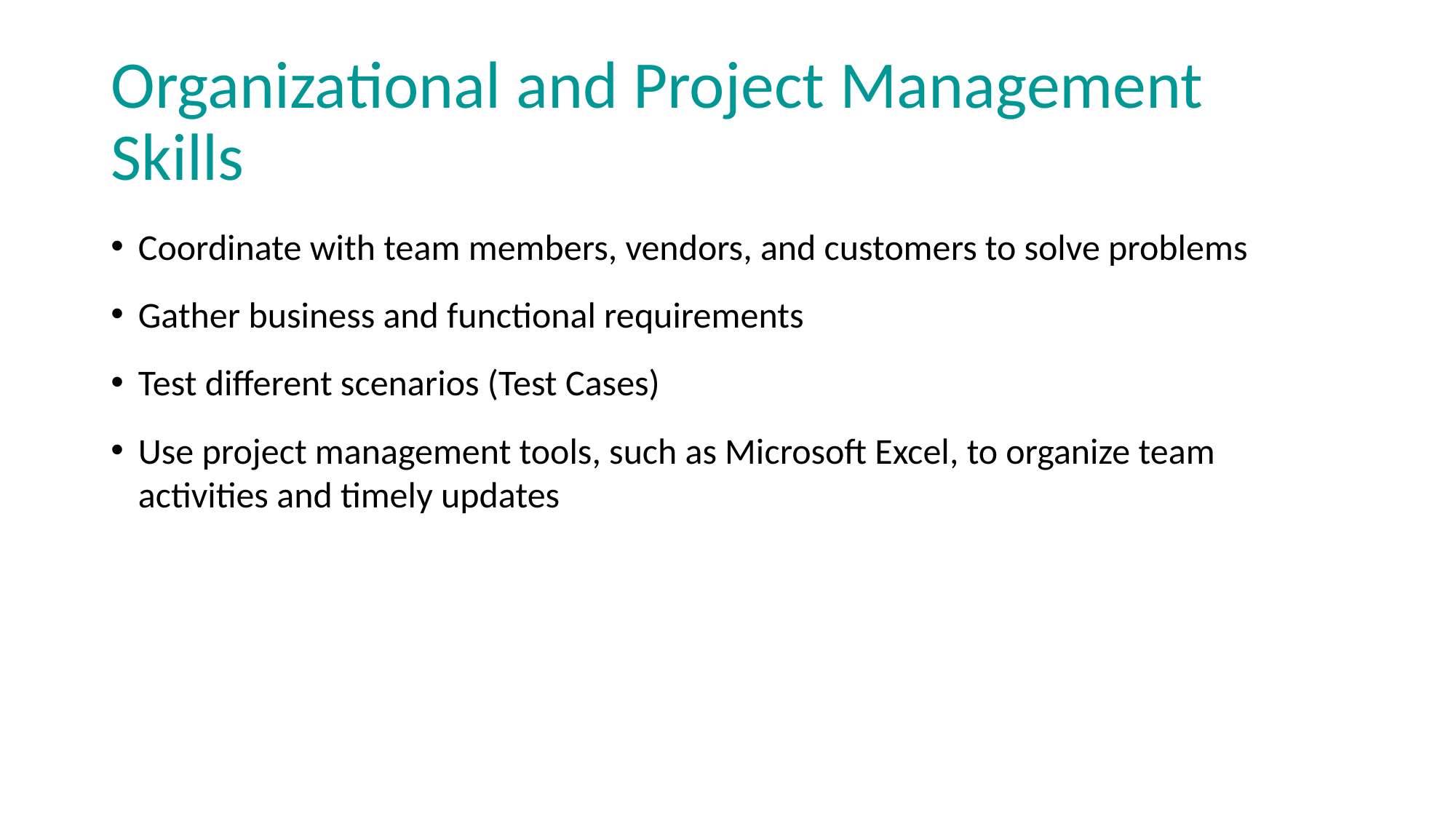

# Organizational and Project Management Skills
Coordinate with team members, vendors, and customers to solve problems
Gather business and functional requirements
Test different scenarios (Test Cases)
Use project management tools, such as Microsoft Excel, to organize team activities and timely updates